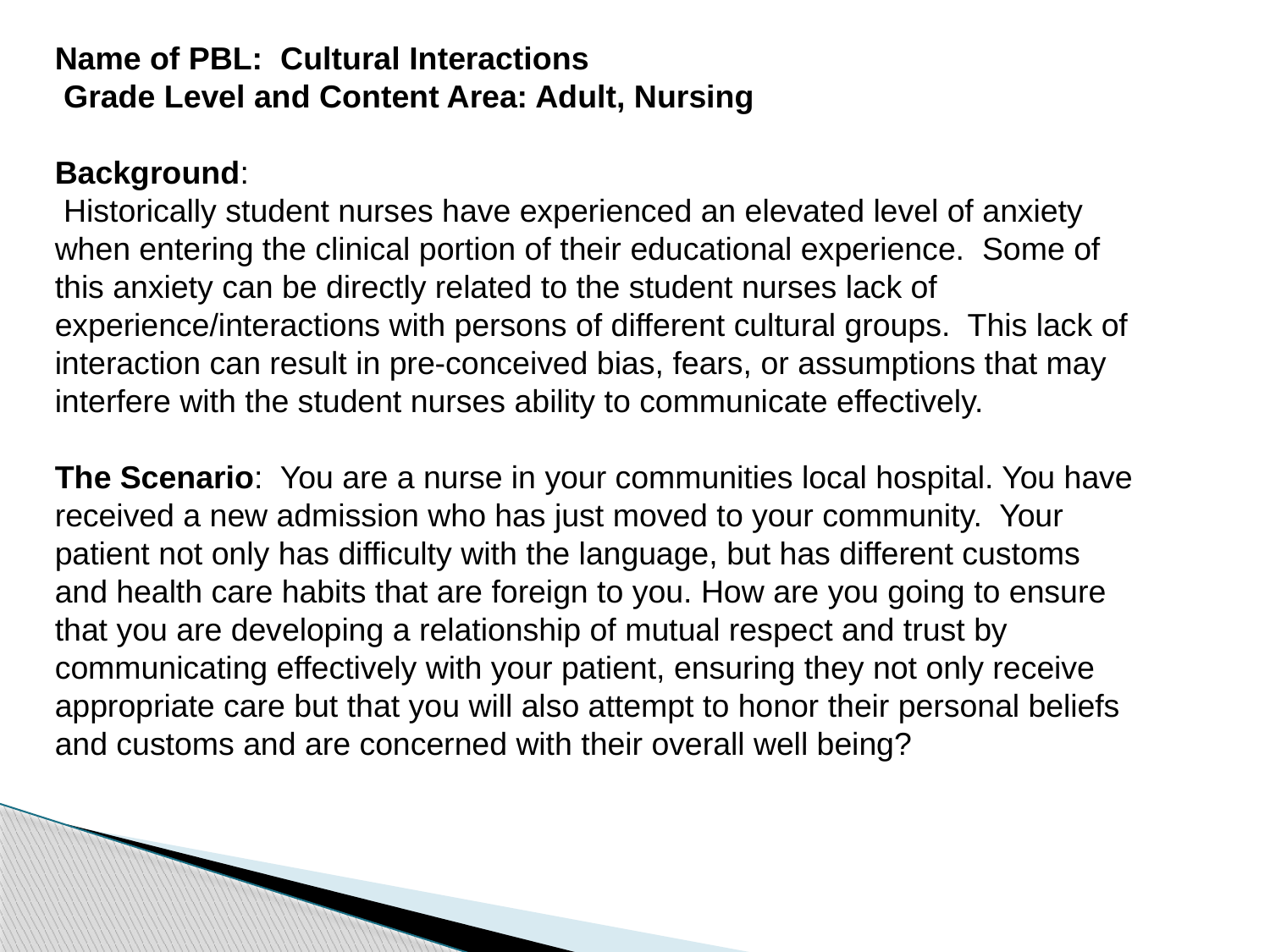

Name of PBL:  Cultural Interactions
 Grade Level and Content Area: Adult, Nursing

Background:
 Historically student nurses have experienced an elevated level of anxiety when entering the clinical portion of their educational experience.  Some of this anxiety can be directly related to the student nurses lack of experience/interactions with persons of different cultural groups.  This lack of interaction can result in pre-conceived bias, fears, or assumptions that may interfere with the student nurses ability to communicate effectively.

The Scenario:  You are a nurse in your communities local hospital. You have received a new admission who has just moved to your community.  Your patient not only has difficulty with the language, but has different customs and health care habits that are foreign to you. How are you going to ensure that you are developing a relationship of mutual respect and trust by communicating effectively with your patient, ensuring they not only receive appropriate care but that you will also attempt to honor their personal beliefs and customs and are concerned with their overall well being?